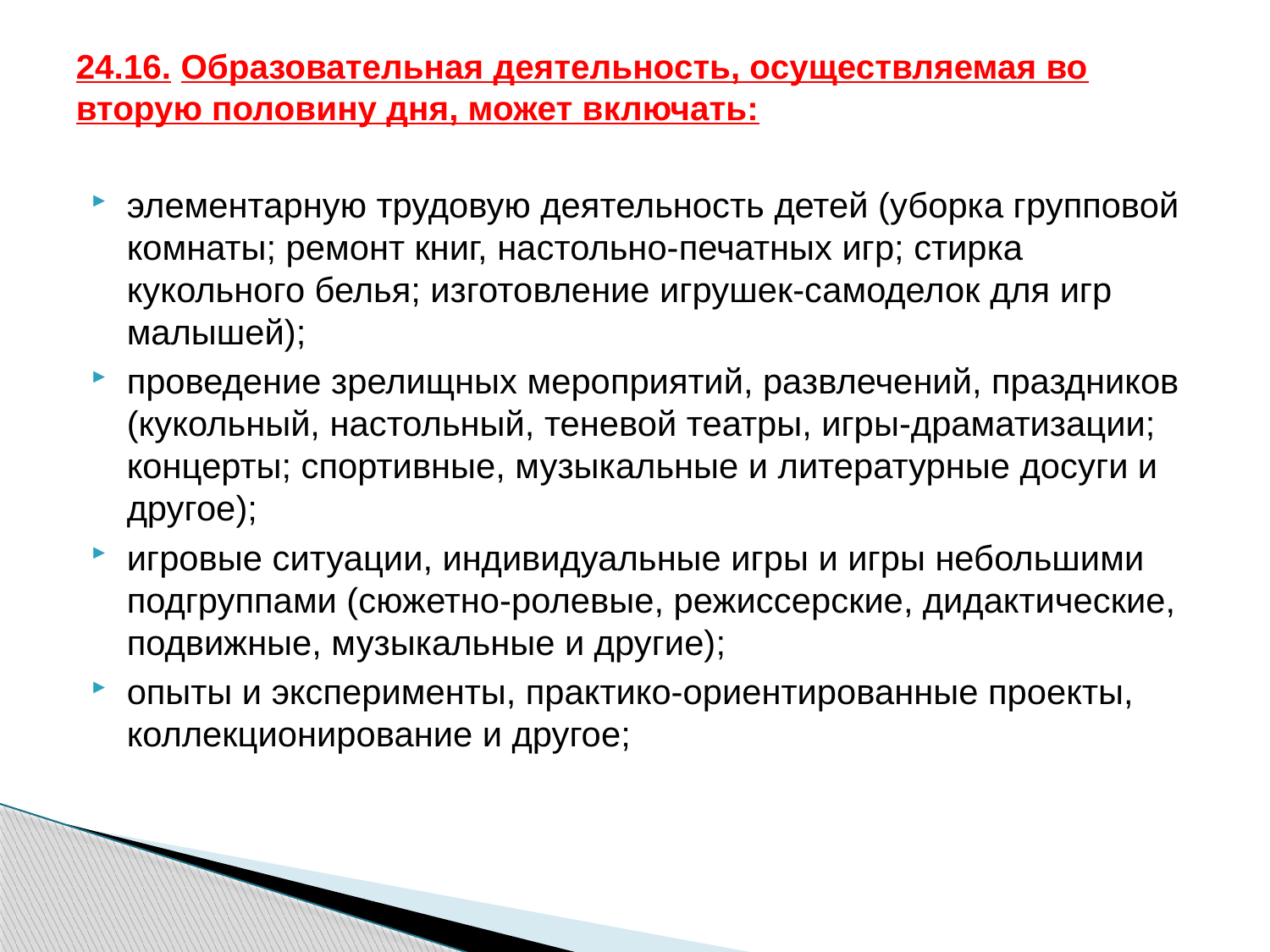

# 24.16. Образовательная деятельность, осуществляемая во вторую половину дня, может включать:
элементарную трудовую деятельность детей (уборка групповой комнаты; ремонт книг, настольно-печатных игр; стирка кукольного белья; изготовление игрушек-самоделок для игр малышей);
проведение зрелищных мероприятий, развлечений, праздников (кукольный, настольный, теневой театры, игры-драматизации; концерты; спортивные, музыкальные и литературные досуги и другое);
игровые ситуации, индивидуальные игры и игры небольшими подгруппами (сюжетно-ролевые, режиссерские, дидактические, подвижные, музыкальные и другие);
опыты и эксперименты, практико-ориентированные проекты, коллекционирование и другое;